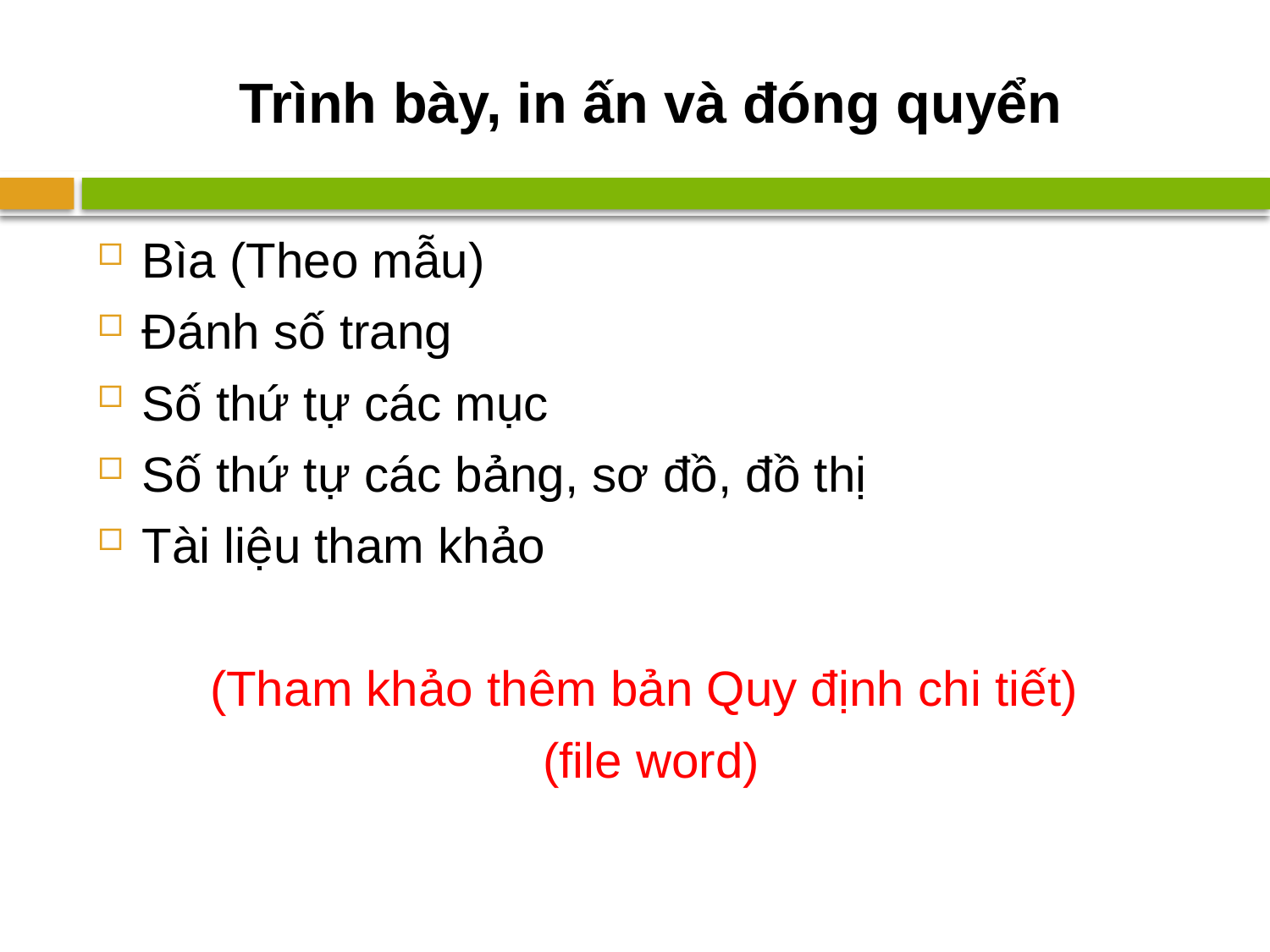

# Trình bày, in ấn và đóng quyển
Bìa (Theo mẫu)
Đánh số trang
Số thứ tự các mục
Số thứ tự các bảng, sơ đồ, đồ thị
Tài liệu tham khảo

(Tham khảo thêm bản Quy định chi tiết)
(file word)